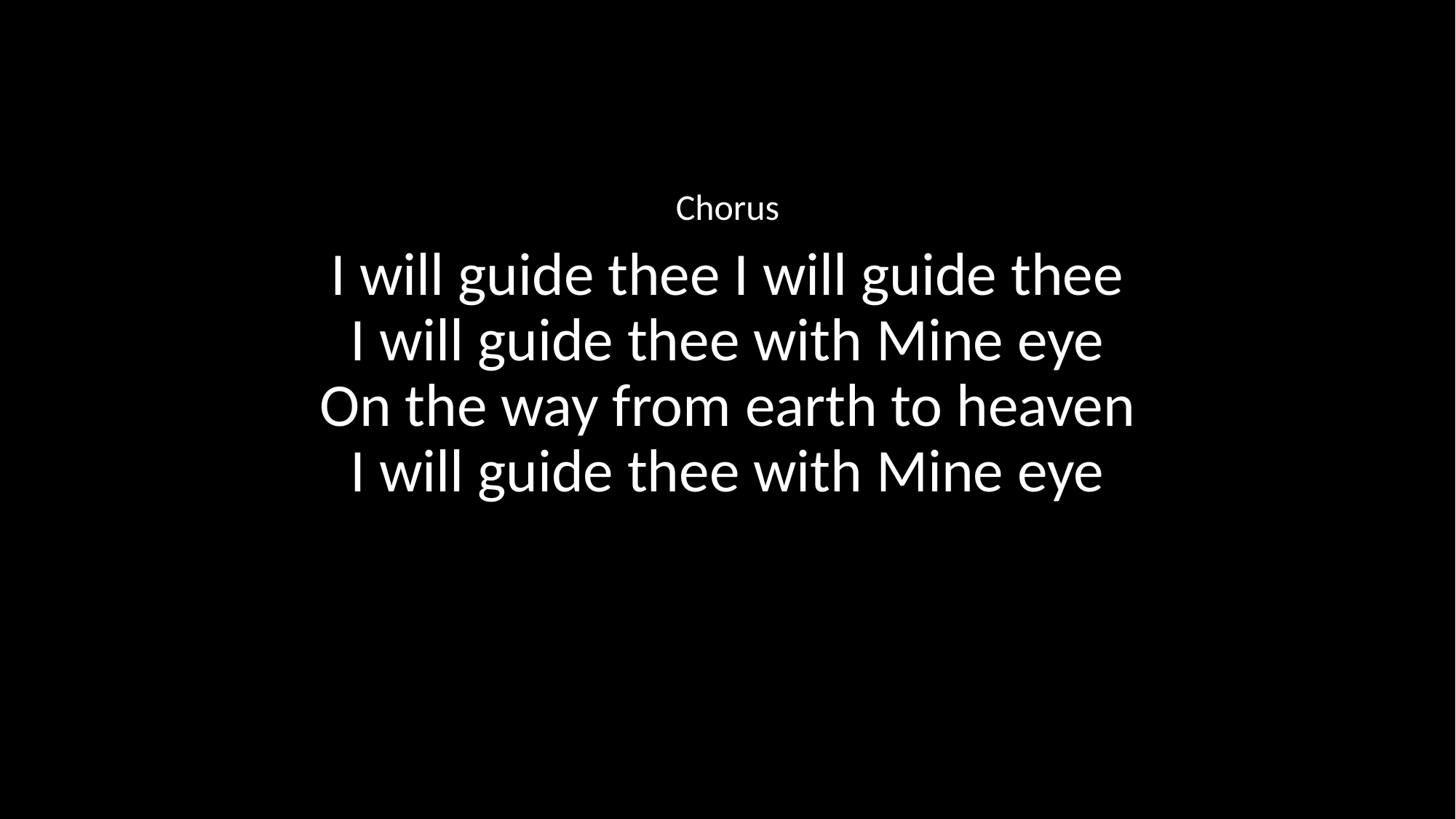

Chorus
I will guide thee I will guide thee
I will guide thee with Mine eye
On the way from earth to heaven
I will guide thee with Mine eye